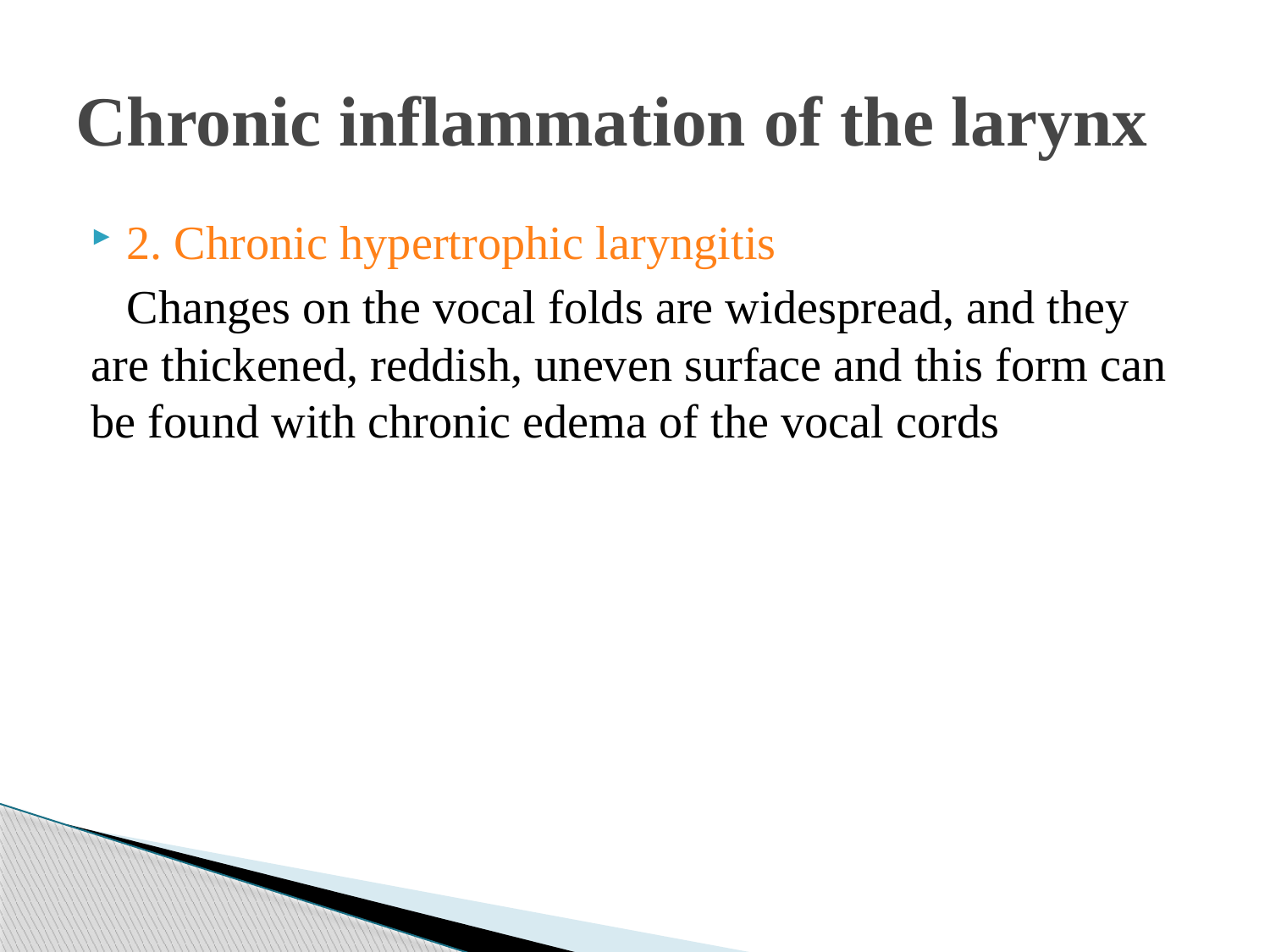

# Chronic inflammation of the larynx
2. Chronic hypertrophic laryngitis
   Changes on the vocal folds are widespread, and they are thickened, reddish, uneven surface and this form can be found with chronic edema of the vocal cords